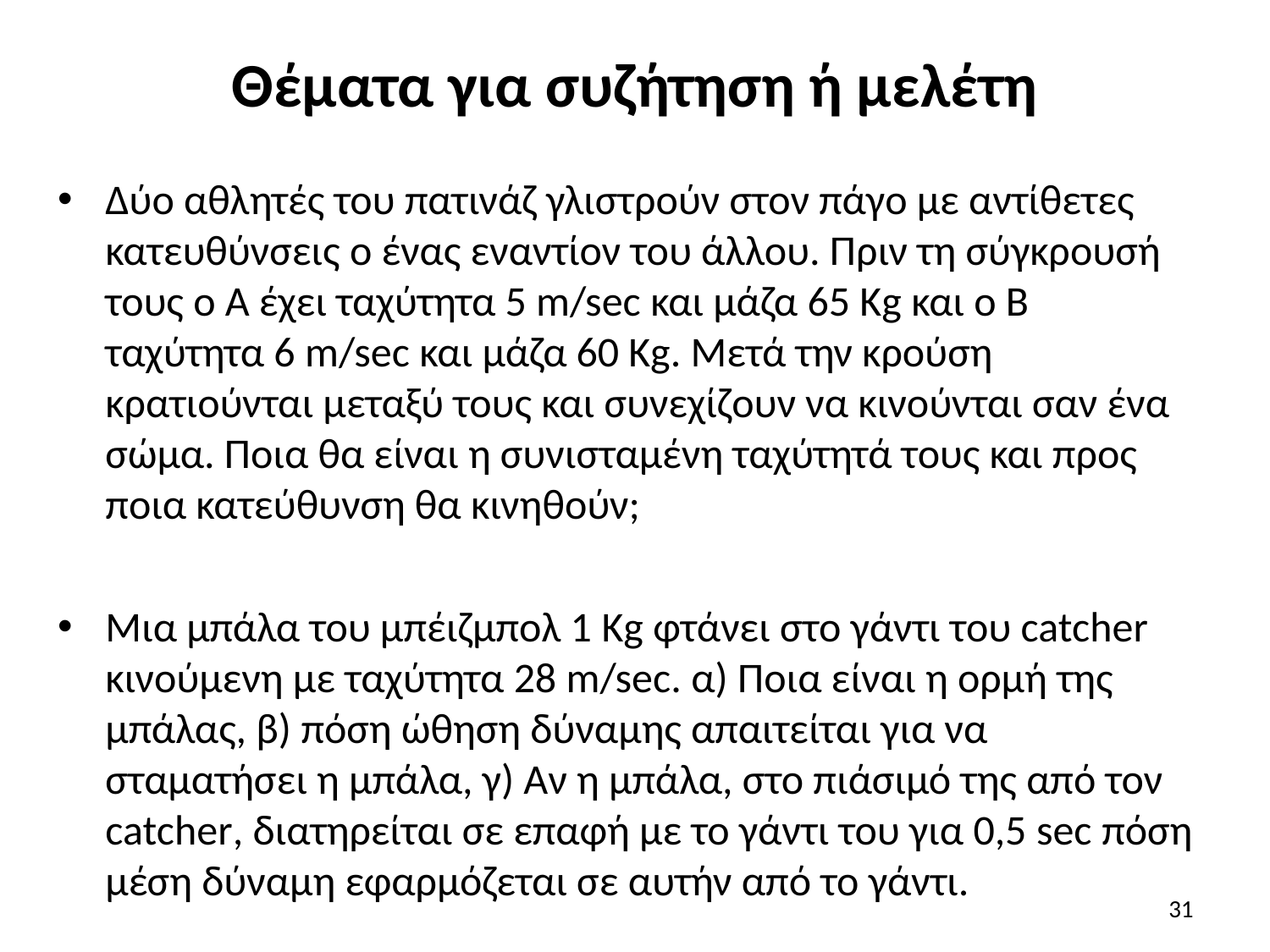

# Θέματα για συζήτηση ή μελέτη
Δύο αθλητές του πατινάζ γλιστρούν στον πάγο με αντίθετες κατευθύνσεις ο ένας εναντίον του άλλου. Πριν τη σύγκρουσή τους ο Α έχει ταχύτητα 5 m/sec και μάζα 65 Kg και ο Β ταχύτητα 6 m/sec και μάζα 60 Kg. Μετά την κρούση κρατιούνται μεταξύ τους και συνεχίζουν να κινούνται σαν ένα σώμα. Ποια θα είναι η συνισταμένη ταχύτητά τους και προς ποια κατεύθυνση θα κινηθούν;

Μια μπάλα του μπέιζμπολ 1 Kg φτάνει στο γάντι του catcher κινούμενη με ταχύτητα 28 m/sec. α) Ποια είναι η ορμή της μπάλας, β) πόση ώθηση δύναμης απαιτείται για να σταματήσει η μπάλα, γ) Αν η μπάλα, στο πιάσιμό της από τον catcher, διατηρείται σε επαφή με το γάντι του για 0,5 sec πόση μέση δύναμη εφαρμόζεται σε αυτήν από το γάντι.
31